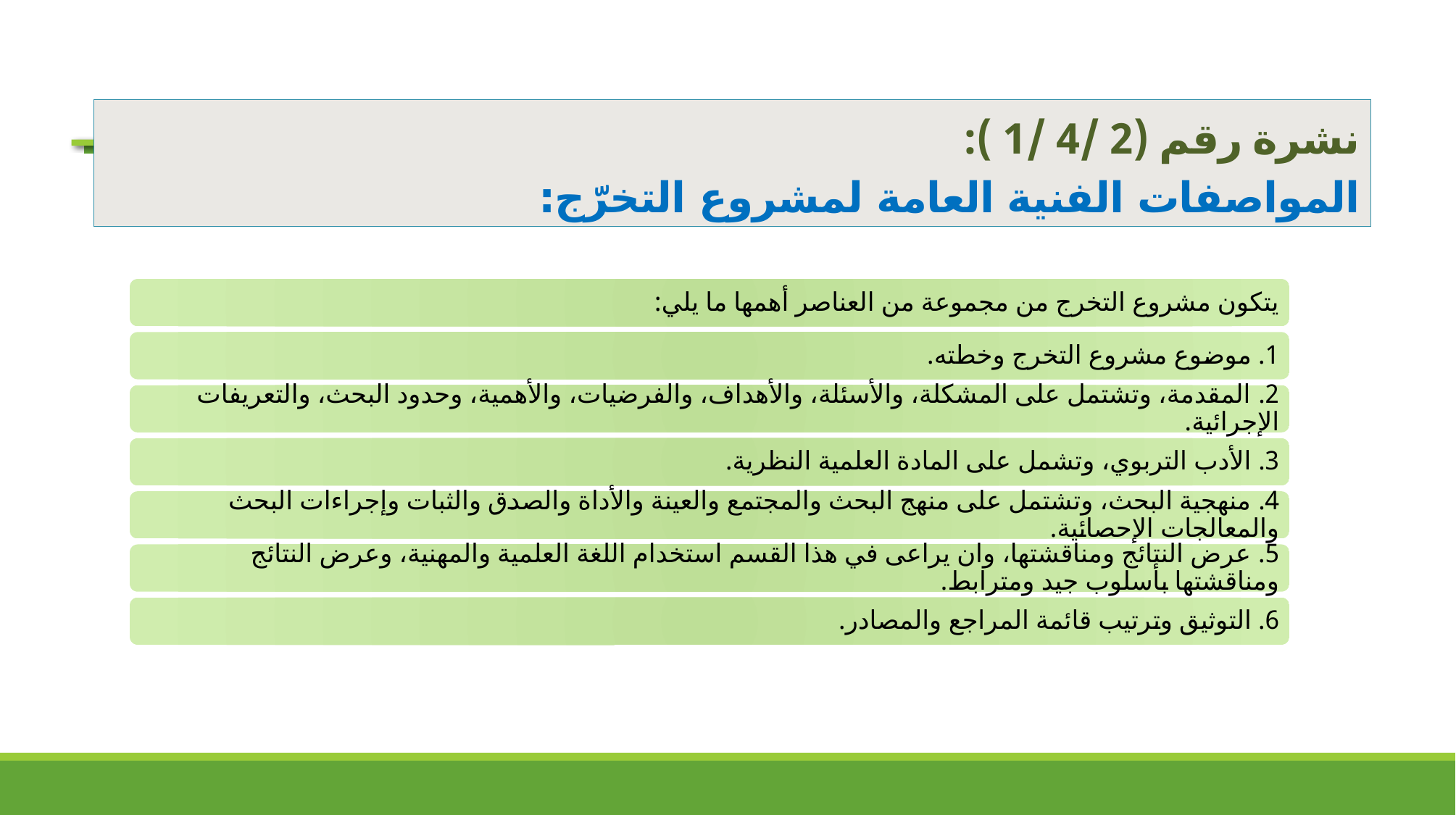

# نشرة رقم (2 /4 /1 ): المواصفات الفنية العامة لمشروع التخرّج:
يتكون مشروع التخرج من مجموعة من العناصر أهمها ما يلي:
1. موضوع مشروع التخرج وخطته.
2. المقدمة، وتشتمل على المشكلة، والأسئلة، والأهداف، والفرضيات، والأهمية، وحدود البحث، والتعريفات الإجرائية.
3. الأدب التربوي، وتشمل على المادة العلمية النظرية.
4. منهجية البحث، وتشتمل على منهج البحث والمجتمع والعينة والأداة والصدق والثبات وإجراءات البحث والمعالجات الإحصائية.
5. عرض النتائج ومناقشتها، وان يراعى في هذا القسم استخدام اللغة العلمية والمهنية، وعرض النتائج ومناقشتها بأسلوب جيد ومترابط.
6. التوثيق وترتيب قائمة المراجع والمصادر.